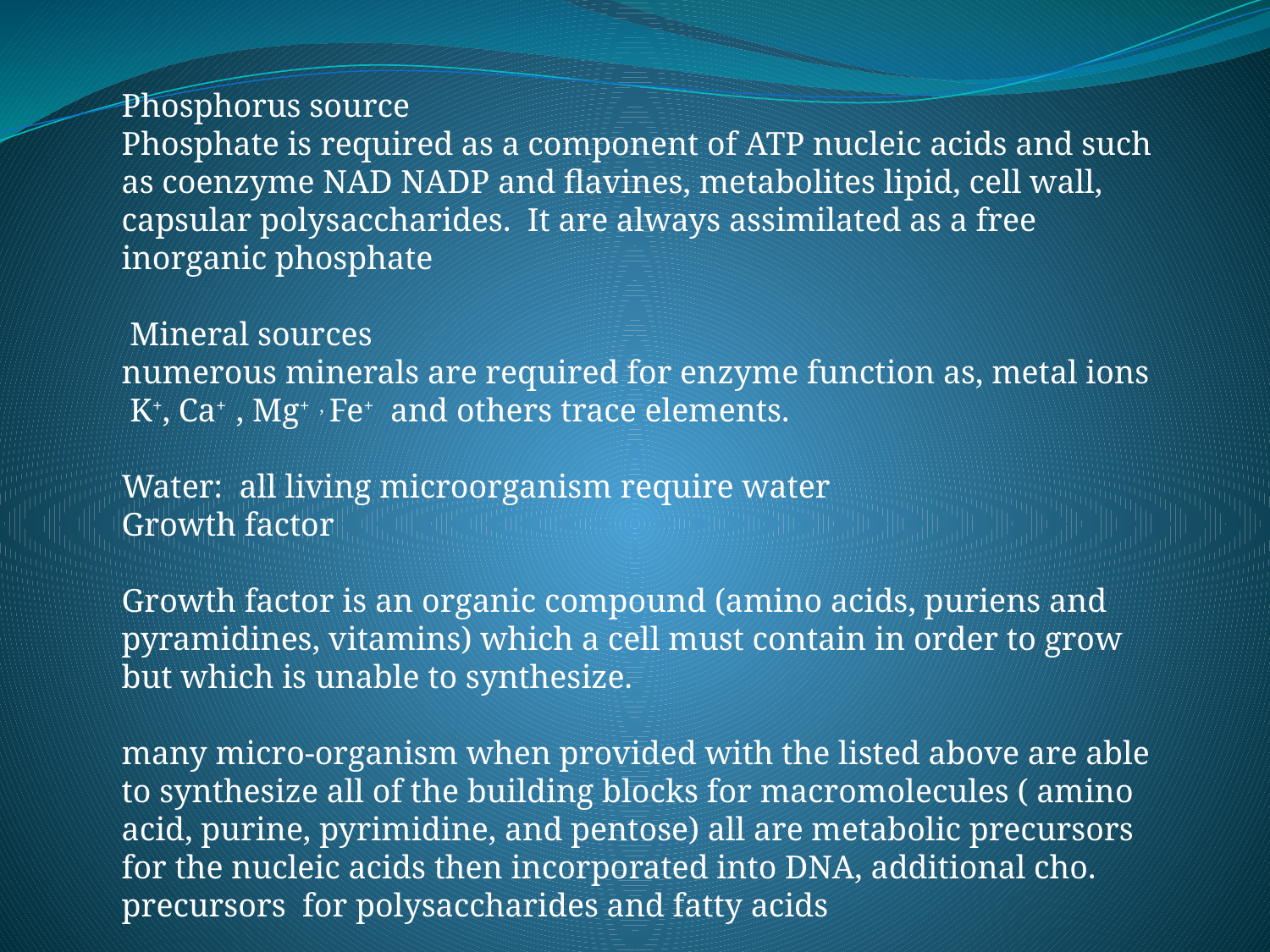

Phosphorus source
Phosphate is required as a component of ATP nucleic acids and such as coenzyme NAD NADP and flavines, metabolites lipid, cell wall, capsular polysaccharides.  It are always assimilated as a free inorganic phosphate

 Mineral sources
numerous minerals are required for enzyme function as, metal ions  K+, Ca+  , Mg+  , Fe+  and others trace elements.

Water:  all living microorganism require water
Growth factor

Growth factor is an organic compound (amino acids, puriens and pyramidines, vitamins) which a cell must contain in order to grow but which is unable to synthesize.

many micro-organism when provided with the listed above are able to synthesize all of the building blocks for macromolecules ( amino acid, purine, pyrimidine, and pentose) all are metabolic precursors for the nucleic acids then incorporated into DNA, additional cho. precursors  for polysaccharides and fatty acids